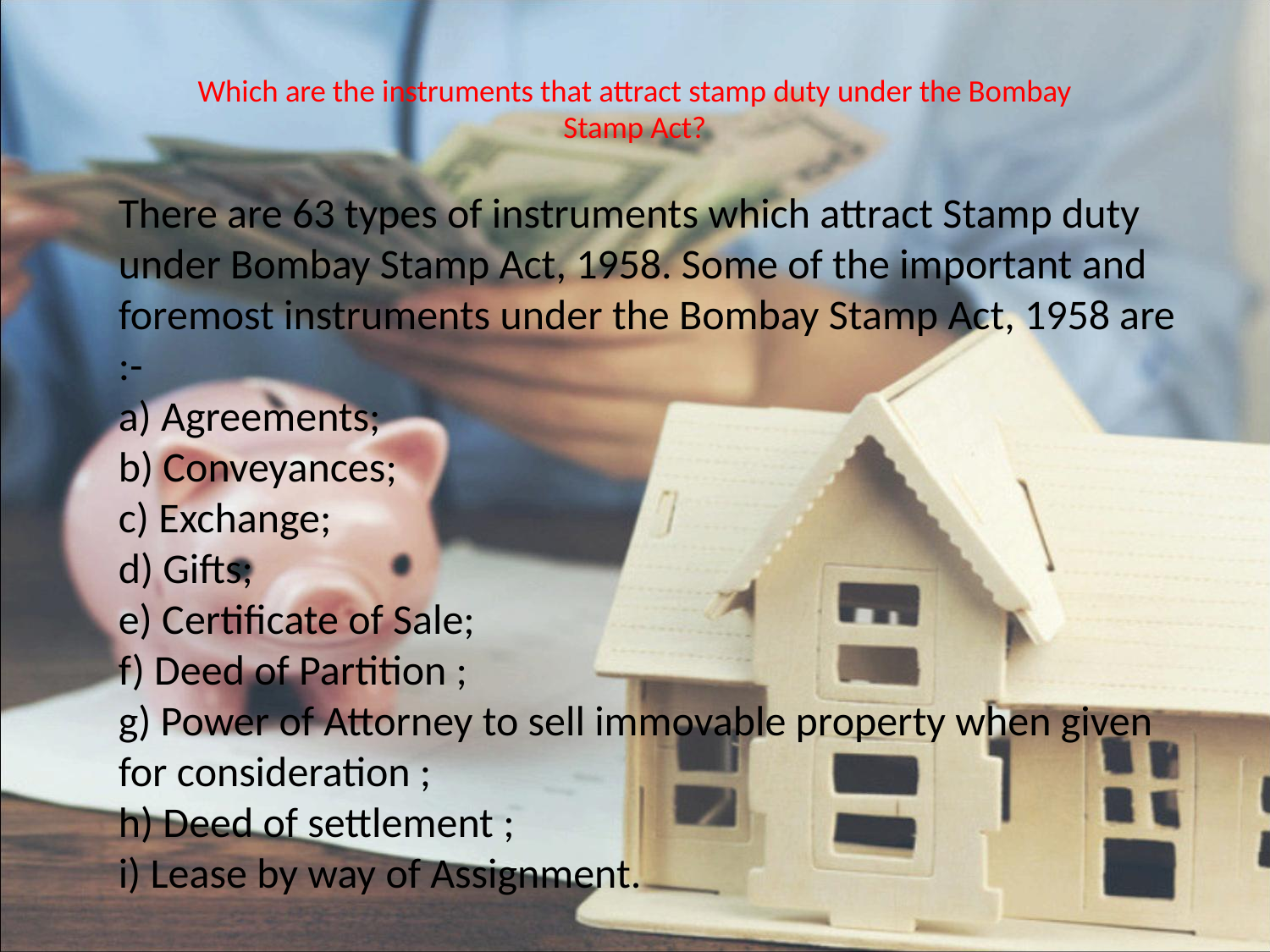

# Which are the instruments that attract stamp duty under the Bombay Stamp Act?
There are 63 types of instruments which attract Stamp duty under Bombay Stamp Act, 1958. Some of the important and foremost instruments under the Bombay Stamp Act, 1958 are :-
a) Agreements;
b) Conveyances;
c) Exchange;
d) Gifts;
e) Certificate of Sale;
f) Deed of Partition ;
g) Power of Attorney to sell immovable property when given for consideration ;
h) Deed of settlement ;
i) Lease by way of Assignment.